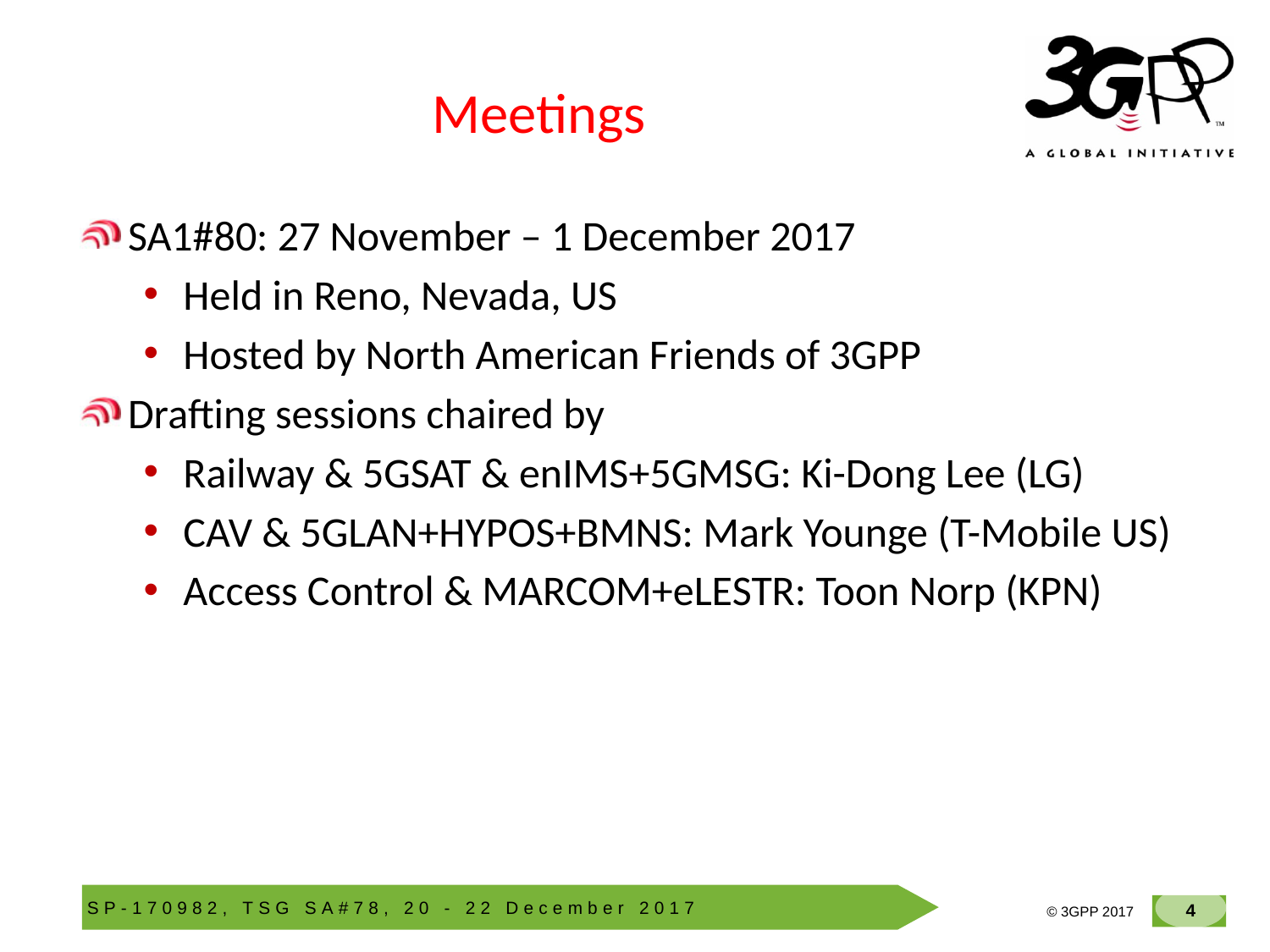

# Meetings
SA1#80: 27 November – 1 December 2017
Held in Reno, Nevada, US
Hosted by North American Friends of 3GPP
Drafting sessions chaired by
Railway & 5GSAT & enIMS+5GMSG: Ki-Dong Lee (LG)
CAV & 5GLAN+HYPOS+BMNS: Mark Younge (T-Mobile US)
Access Control & MARCOM+eLESTR: Toon Norp (KPN)